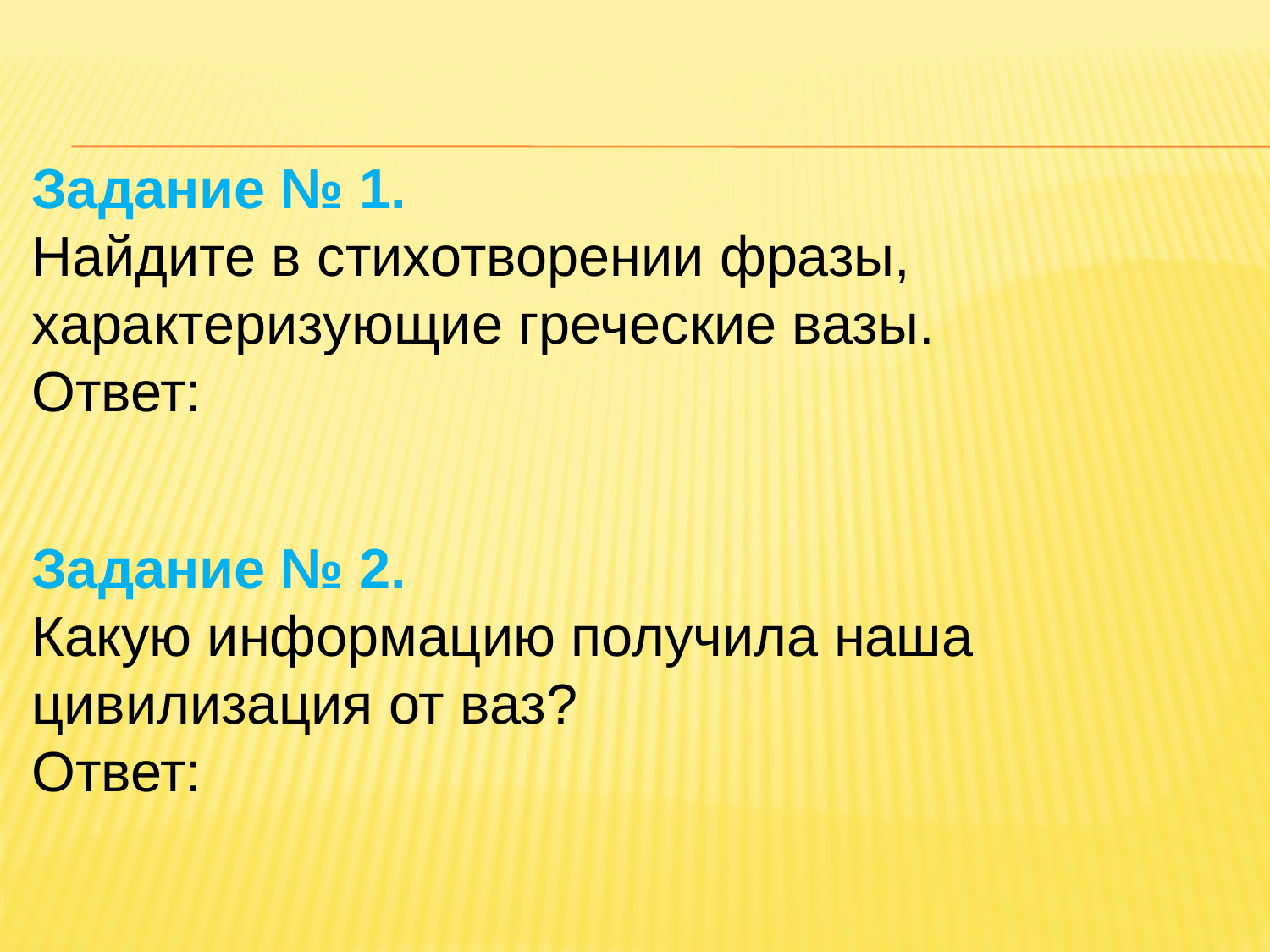

Задание № 1.
Найдите в стихотворении фразы, характеризующие греческие вазы.
Ответ:
Задание № 2.
Какую информацию получила наша цивилизация от ваз?
Ответ: